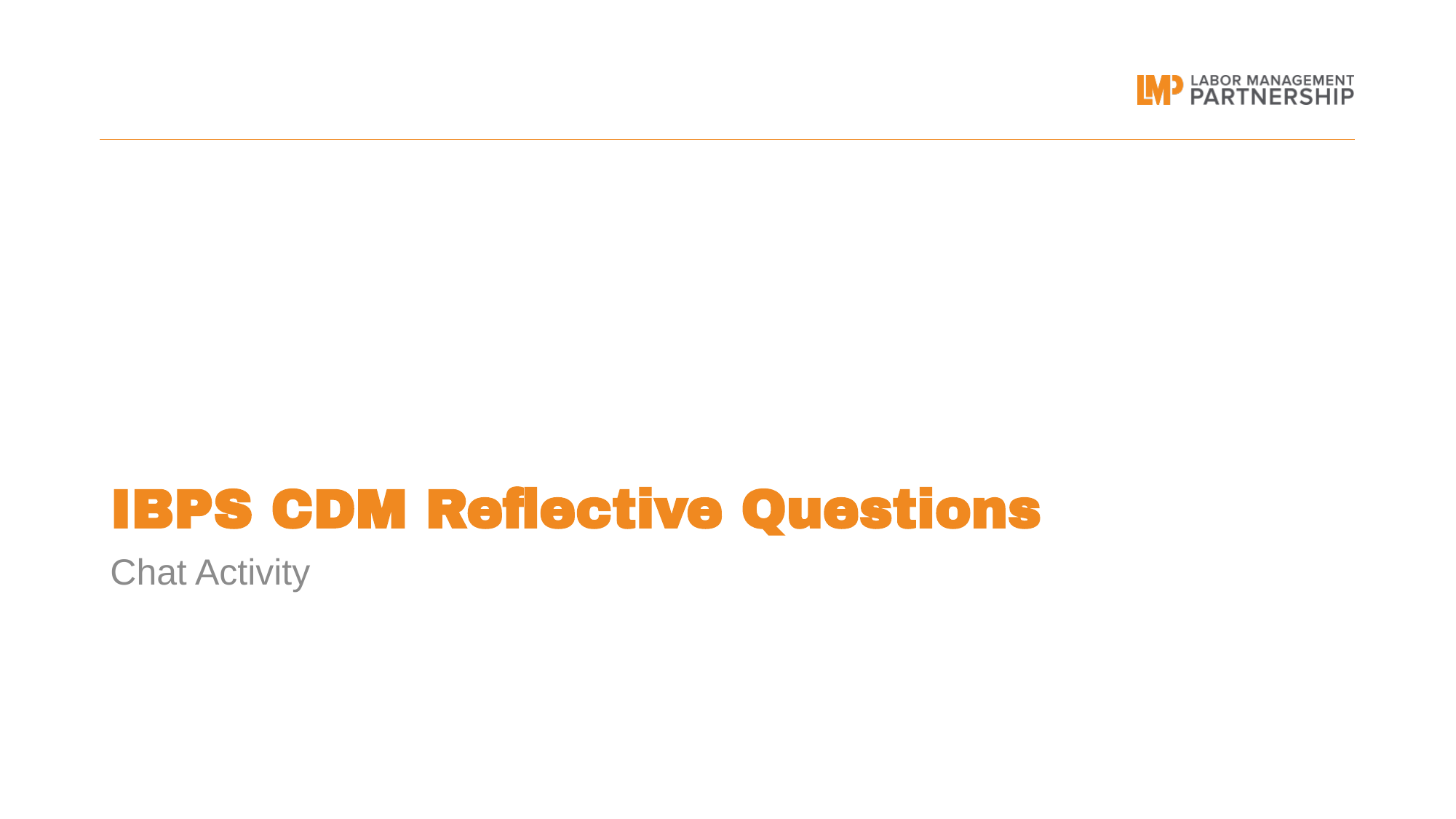

# IBPS CDM Reflective Questions
Chat Activity